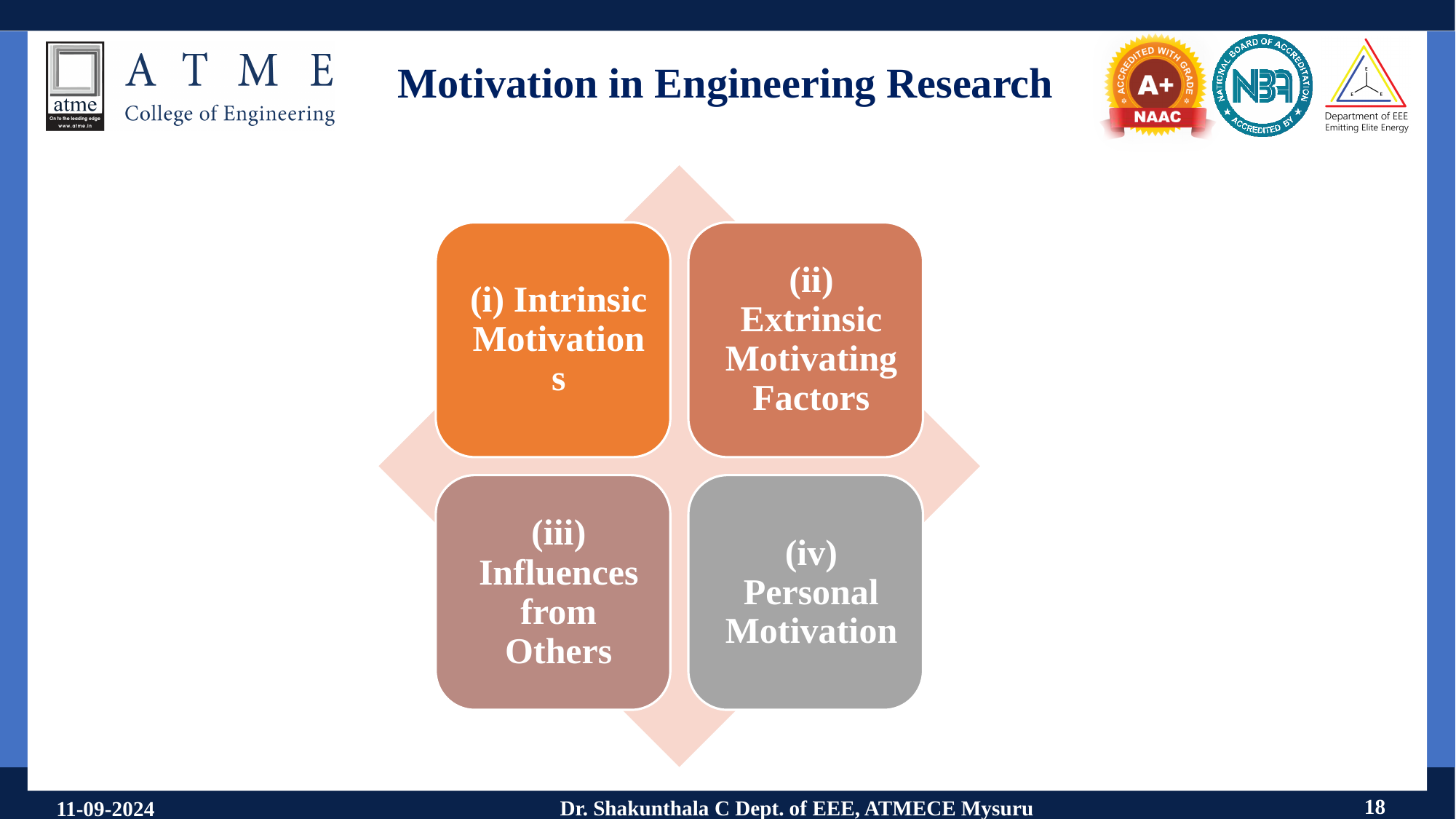

# Motivation in Engineering Research
(i) Intrinsic Motivations
(ii) Extrinsic Motivating Factors
(iii) Influences from Others
(iv) Personal Motivation
18
Dr. Shakunthala C Dept. of EEE, ATMECE Mysuru
11-09-2024